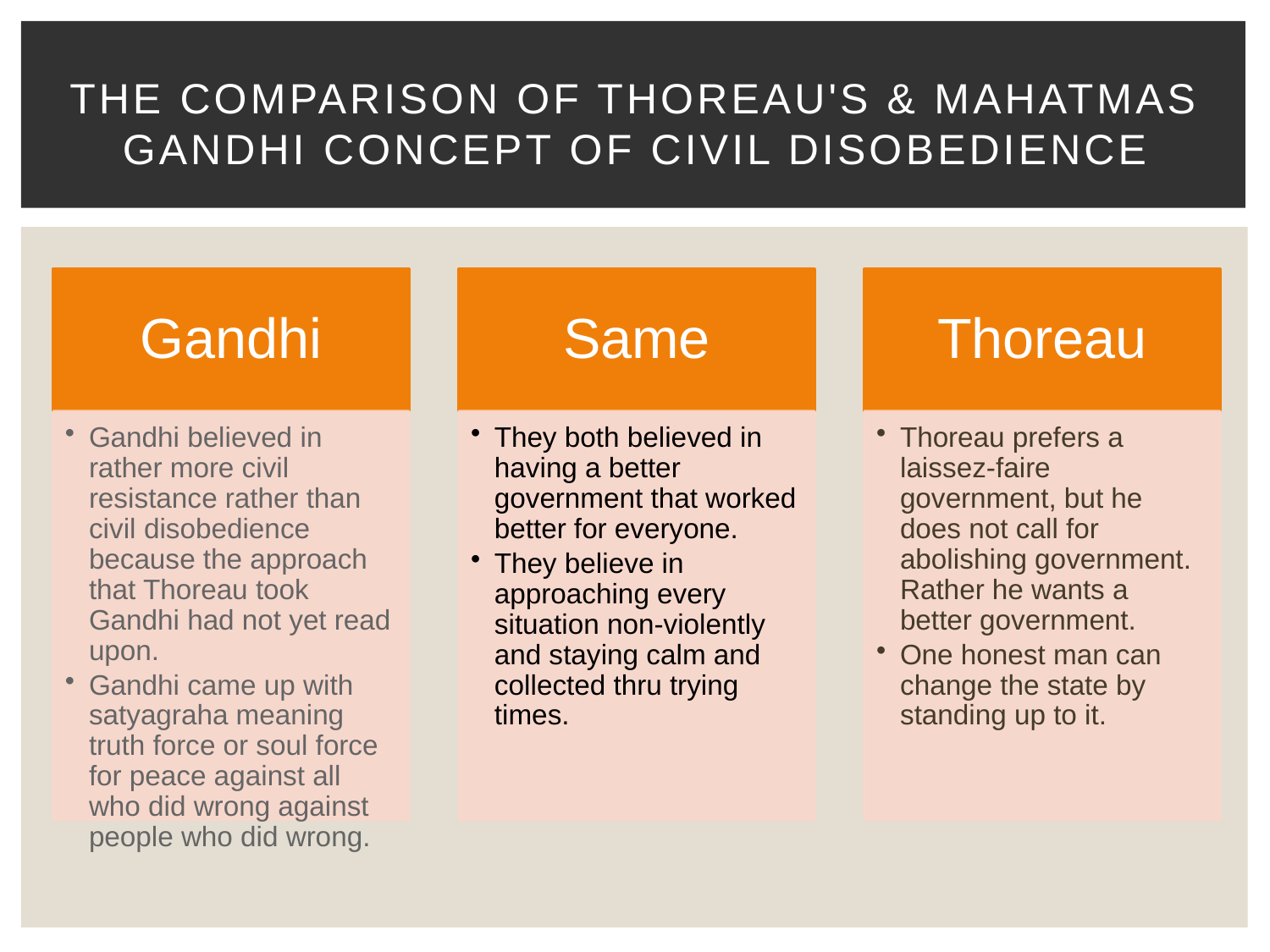

# The comparison of Thoreau's & mahatmas Gandhi concept of civil disobedience
Gandhi
Gandhi believed in rather more civil resistance rather than civil disobedience because the approach that Thoreau took Gandhi had not yet read upon.
Gandhi came up with satyagraha meaning truth force or soul force for peace against all who did wrong against people who did wrong.
Same
They both believed in having a better government that worked better for everyone.
They believe in approaching every situation non-violently and staying calm and collected thru trying times.
Thoreau
Thoreau prefers a laissez-faire government, but he does not call for abolishing government.  Rather he wants a better government.
One honest man can change the state by standing up to it.